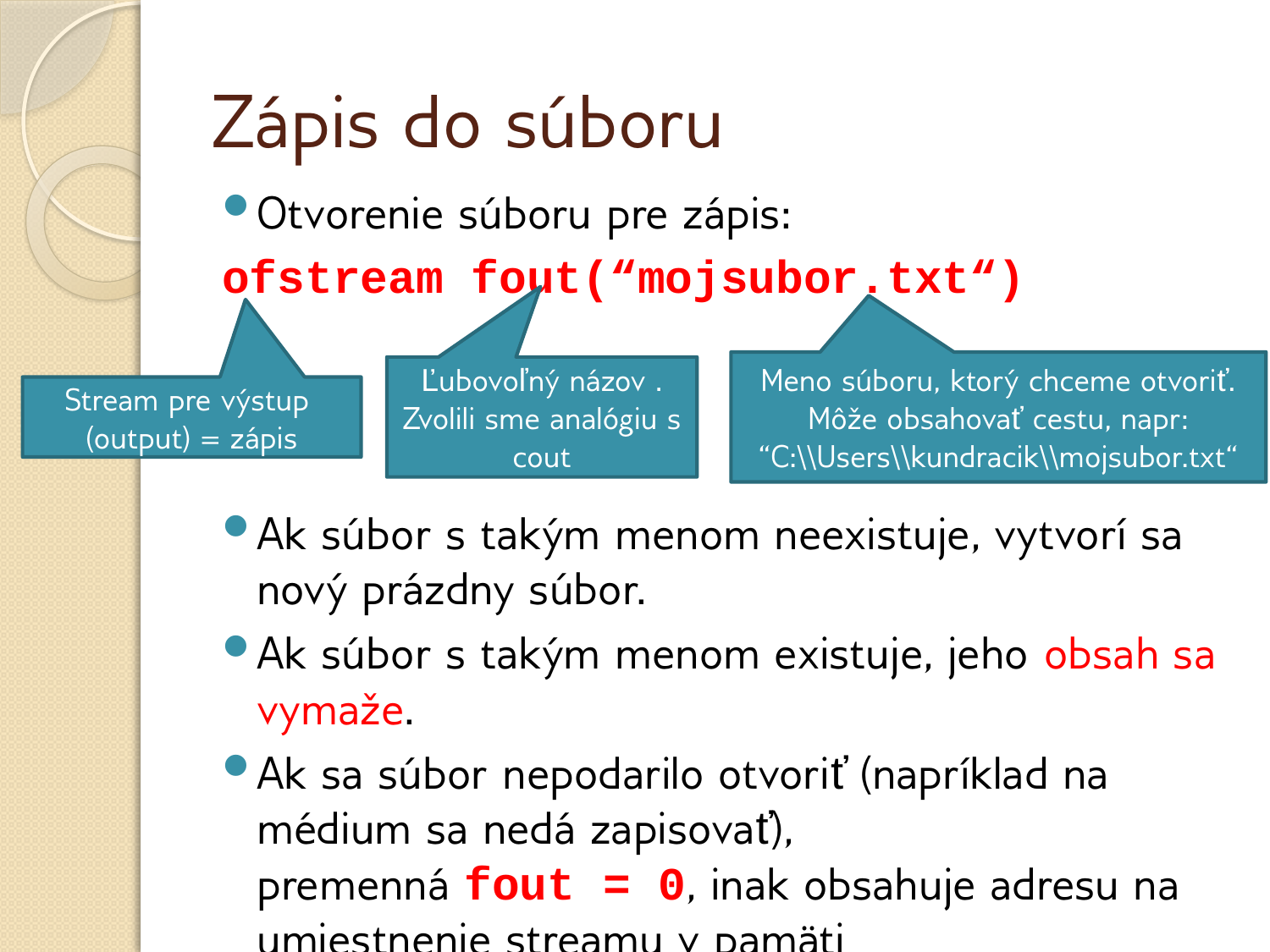

# Zápis do súboru
Otvorenie súboru pre zápis:
ofstream fout(“mojsubor.txt“)

Ak súbor s takým menom neexistuje, vytvorí sa nový prázdny súbor.
Ak súbor s takým menom existuje, jeho obsah sa vymaže.
Ak sa súbor nepodarilo otvoriť (napríklad na médium sa nedá zapisovať),
premenná fout = 0, inak obsahuje adresu na umiestnenie streamu v pamäti
Meno súboru, ktorý chceme otvoriť.
Môže obsahovať cestu, napr:
“C:\\Users\\kundracik\\mojsubor.txt“
Ľubovoľný názov . Zvolili sme analógiu s cout
Stream pre výstup
(output) = zápis